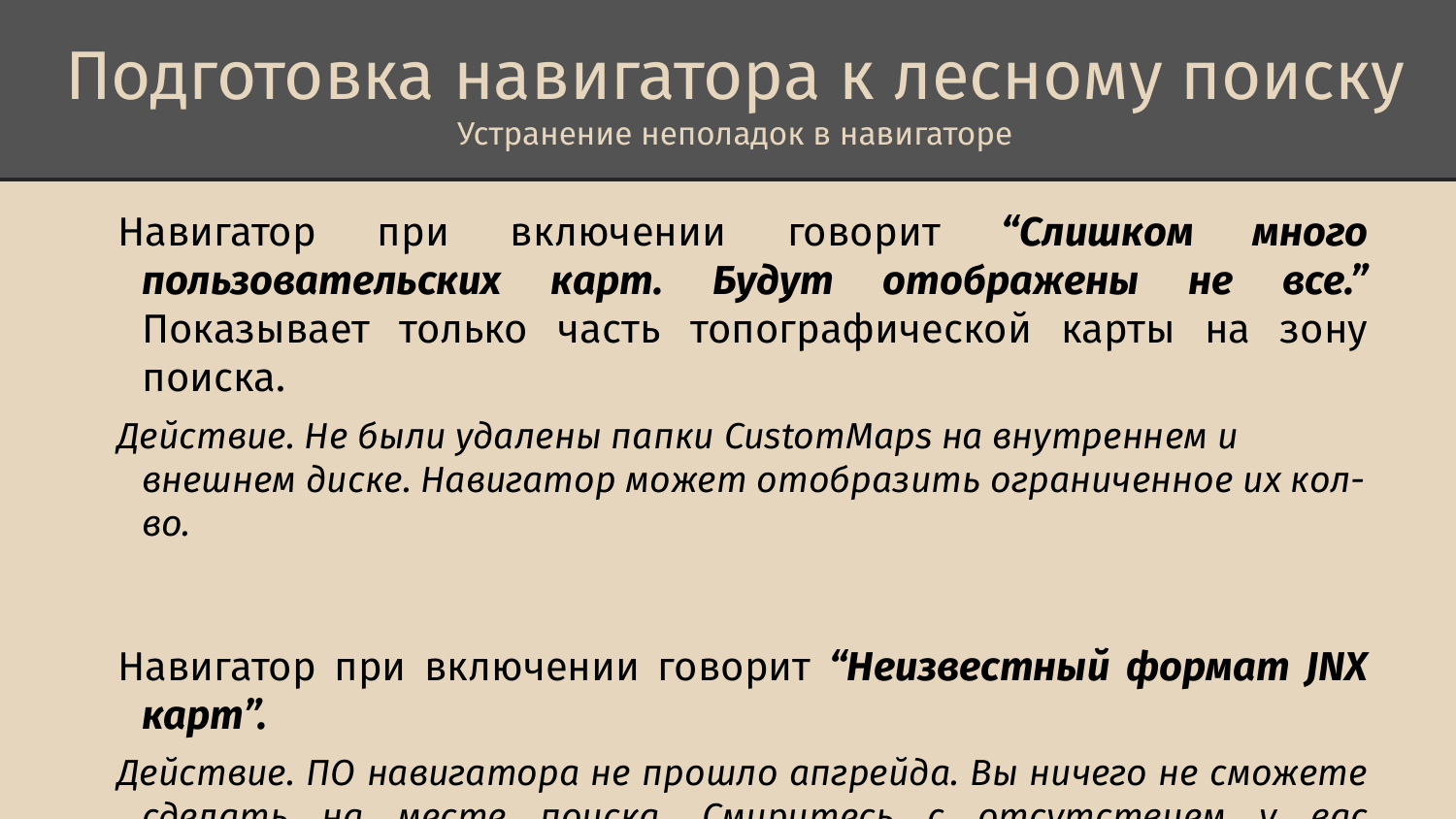

# Подготовка навигатора к лесному поиску
Устранение неполадок в навигаторе
Навигатор при включении говорит “Слишком много пользовательских карт. Будут отображены не все.” Показывает только часть топографической карты на зону поиска.
Действие. Не были удалены папки CustomMaps на внутреннем и внешнем диске. Навигатор может отобразить ограниченное их кол-во.

Навигатор при включении говорит “Неизвестный формат JNX карт”.
Действие. ПО навигатора не прошло апгрейда. Вы ничего не сможете сделать на месте поиска. Смиритесь с отсутствием у вас спутниковых снимков в навигаторе.